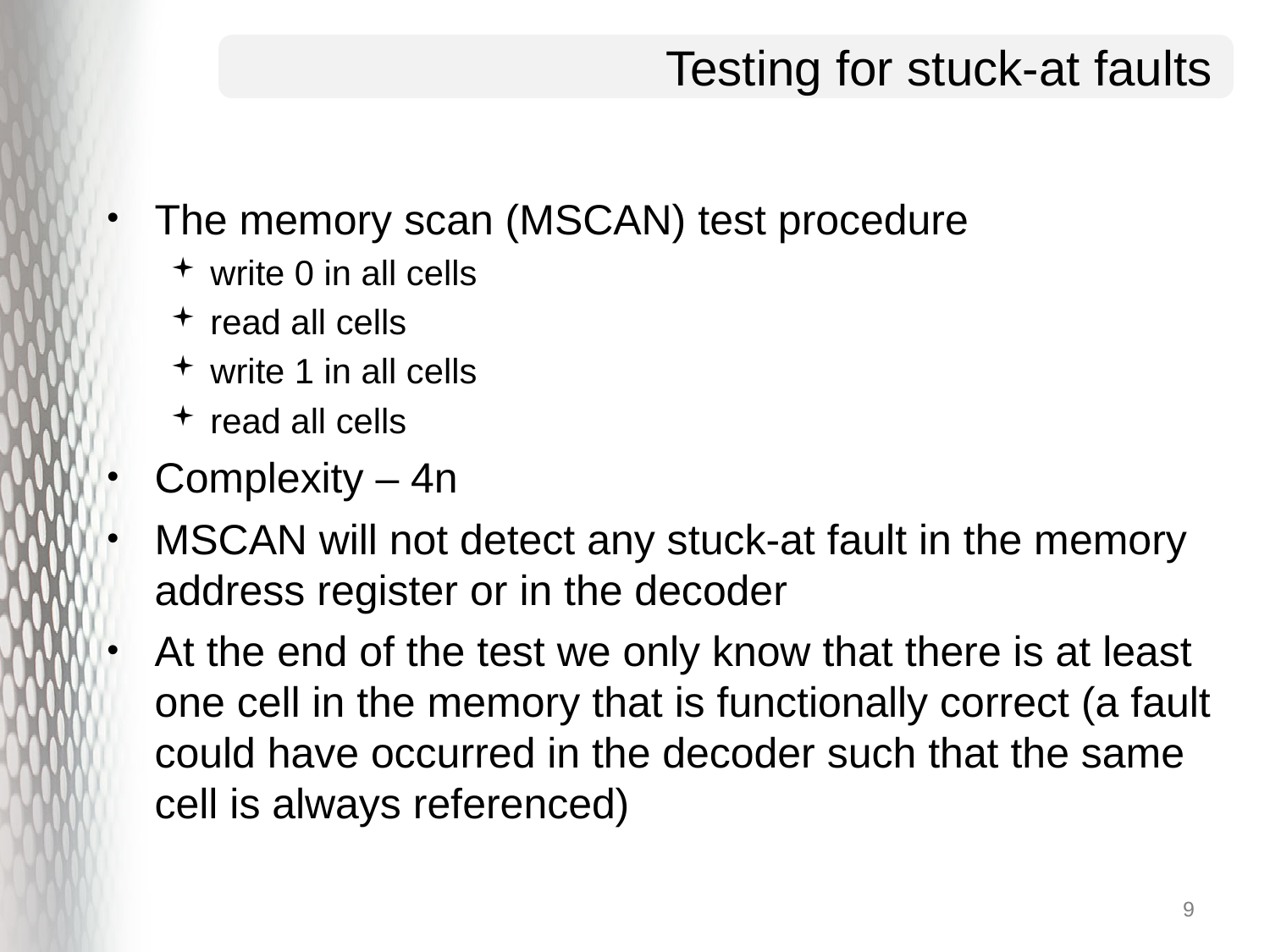

# Testing for stuck-at faults
The memory scan (MSCAN) test procedure
write 0 in all cells
read all cells
write 1 in all cells
read all cells
Complexity – 4n
MSCAN will not detect any stuck-at fault in the memory address register or in the decoder
At the end of the test we only know that there is at least one cell in the memory that is functionally correct (a fault could have occurred in the decoder such that the same cell is always referenced)